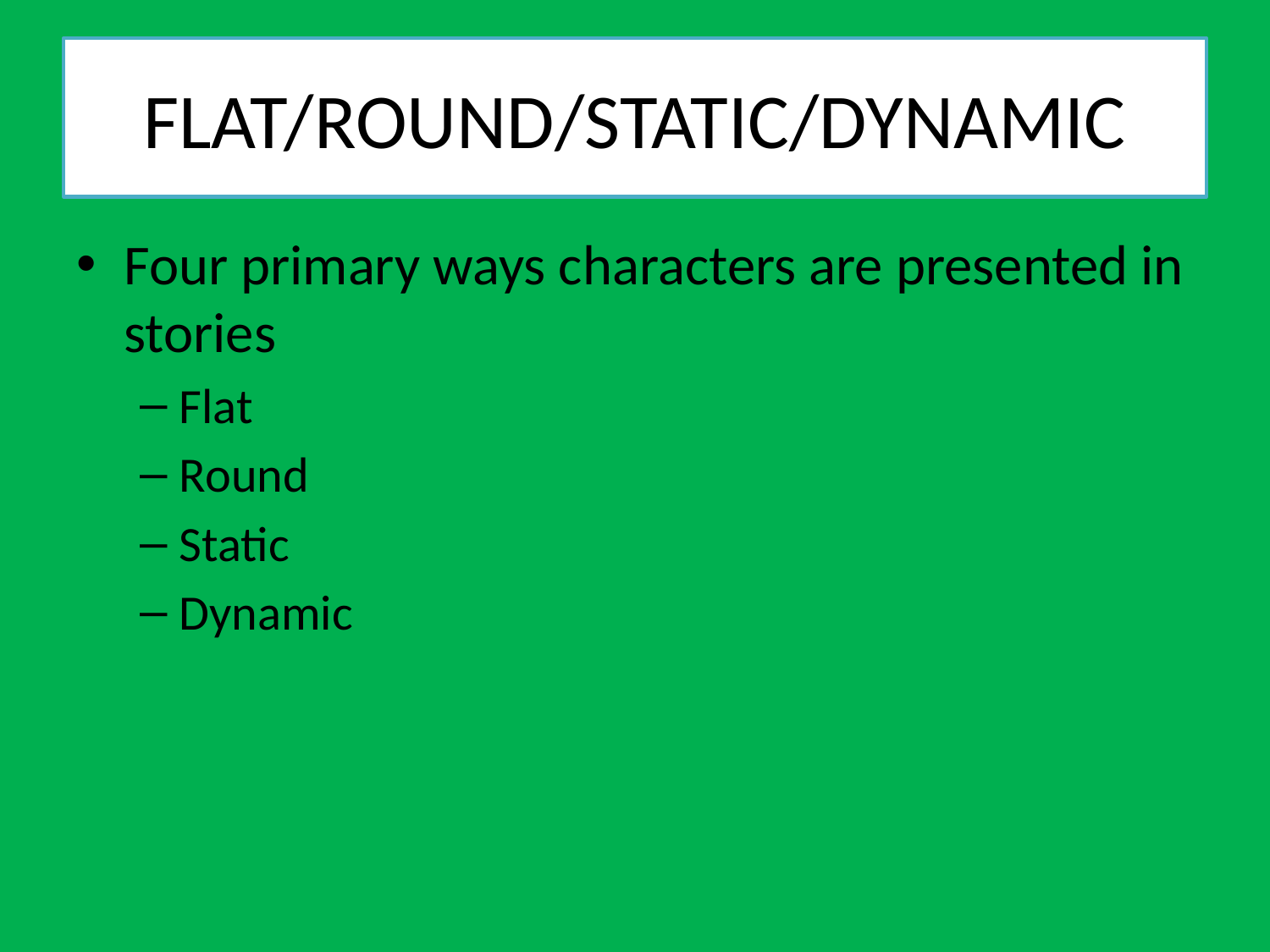

# FLAT/ROUND/STATIC/DYNAMIC
Four primary ways characters are presented in stories
Flat
Round
Static
Dynamic